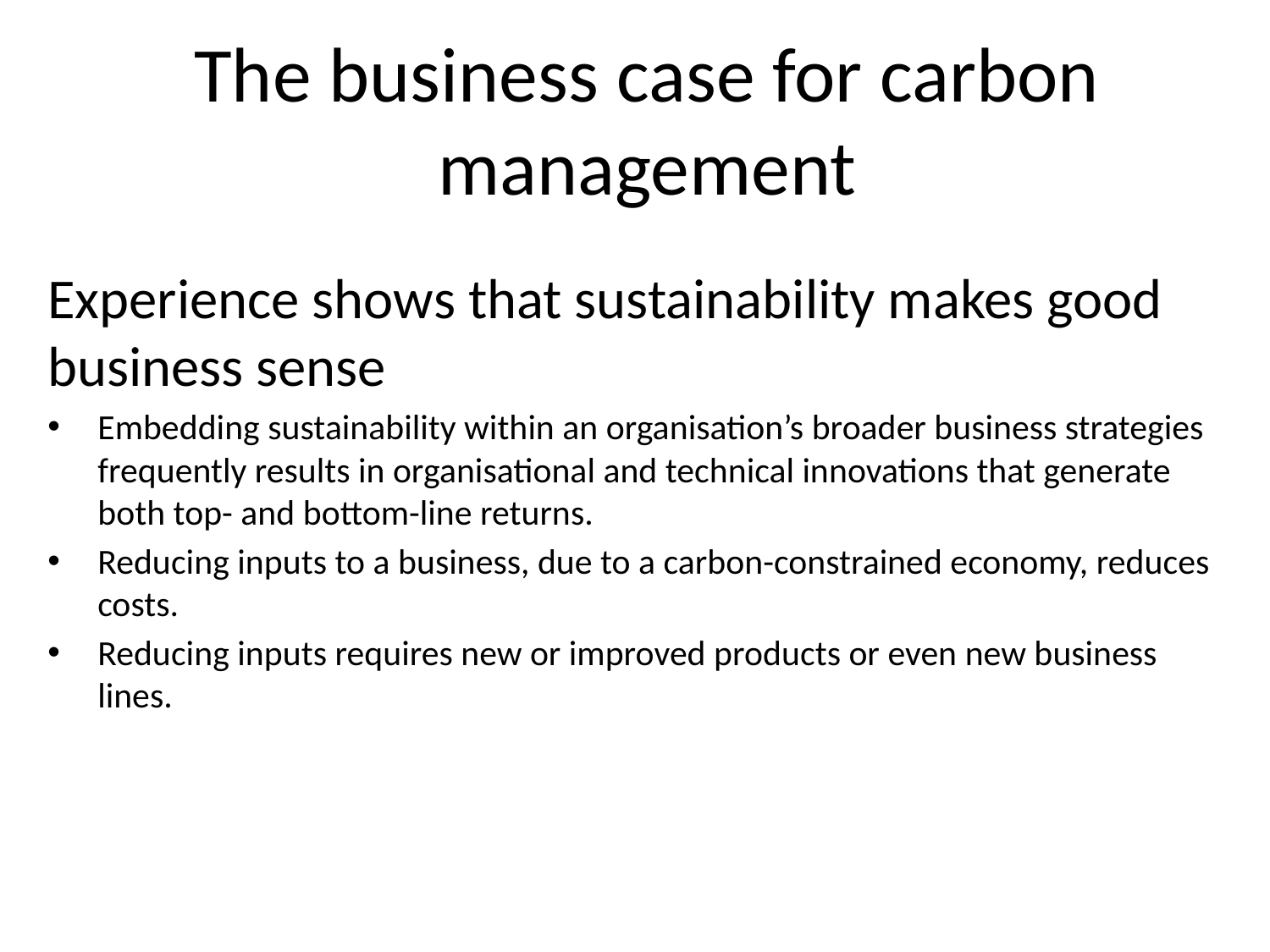

# The business case for carbon management
Experience shows that sustainability makes good business sense
Embedding sustainability within an organisation’s broader business strategies frequently results in organisational and technical innovations that generate both top- and bottom-line returns.
Reducing inputs to a business, due to a carbon-constrained economy, reduces costs.
Reducing inputs requires new or improved products or even new business lines.